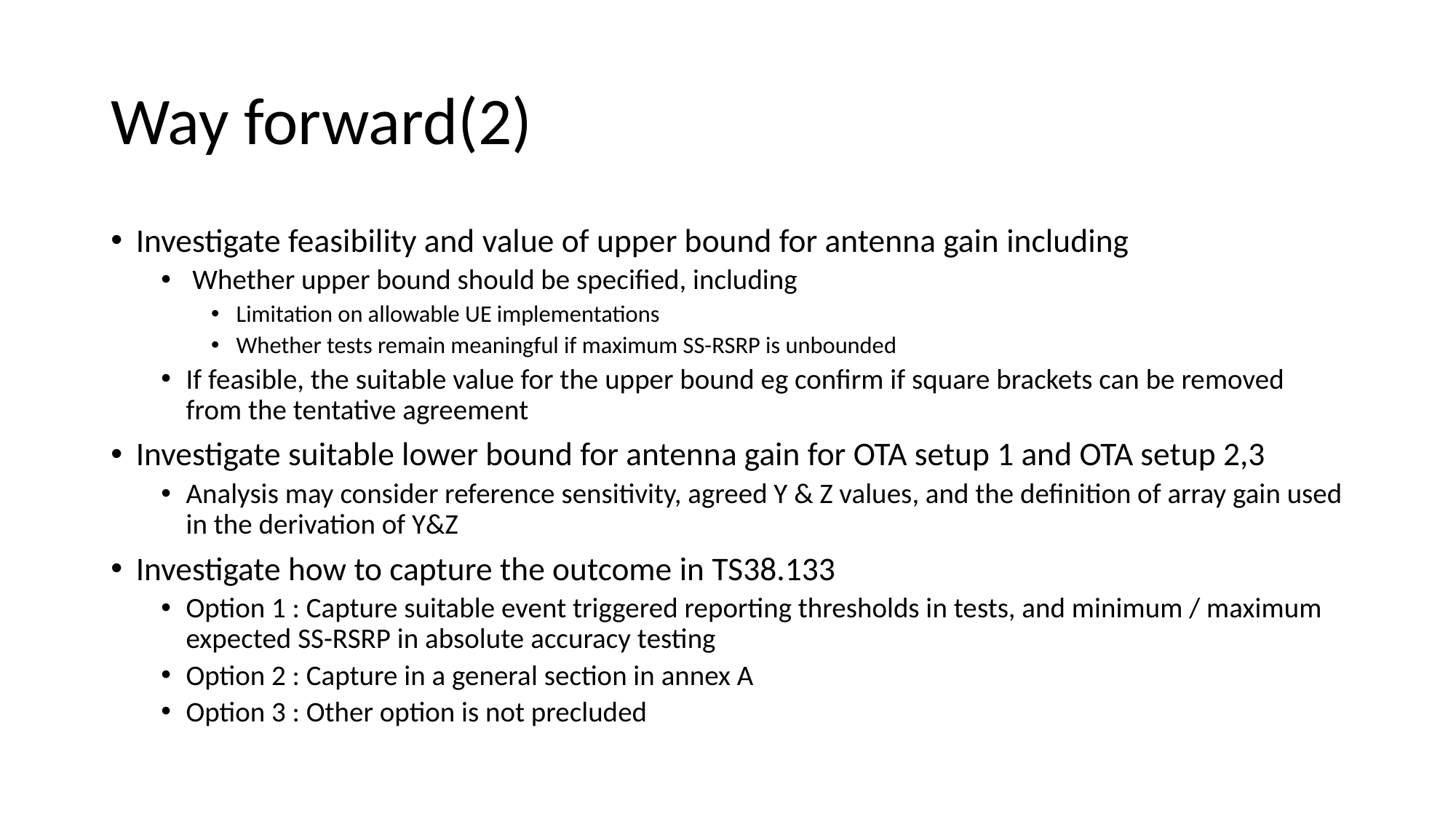

# Way forward(2)
Investigate feasibility and value of upper bound for antenna gain including
 Whether upper bound should be specified, including
Limitation on allowable UE implementations
Whether tests remain meaningful if maximum SS-RSRP is unbounded
If feasible, the suitable value for the upper bound eg confirm if square brackets can be removed from the tentative agreement
Investigate suitable lower bound for antenna gain for OTA setup 1 and OTA setup 2,3
Analysis may consider reference sensitivity, agreed Y & Z values, and the definition of array gain used in the derivation of Y&Z
Investigate how to capture the outcome in TS38.133
Option 1 : Capture suitable event triggered reporting thresholds in tests, and minimum / maximum expected SS-RSRP in absolute accuracy testing
Option 2 : Capture in a general section in annex A
Option 3 : Other option is not precluded